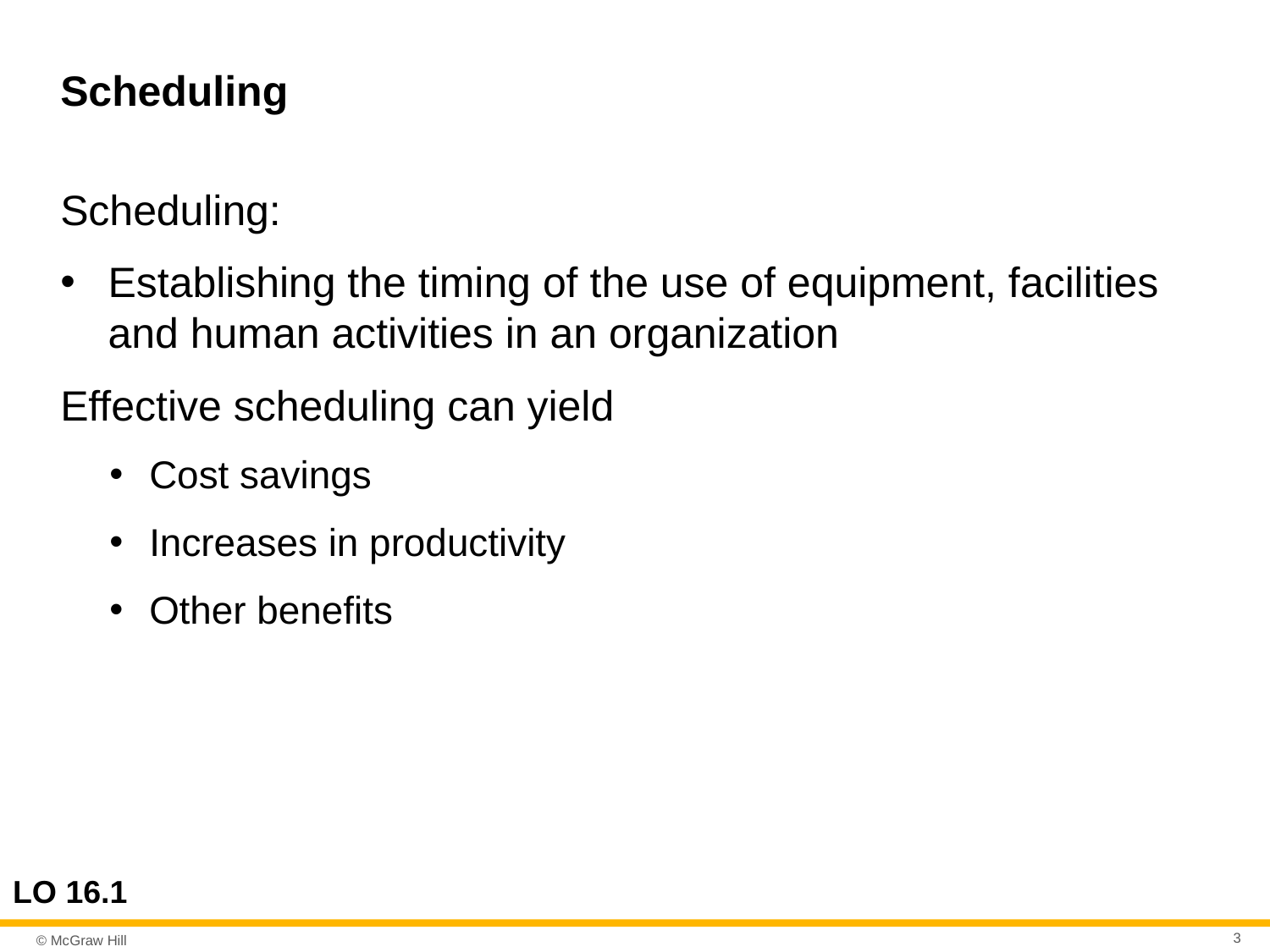

# Scheduling
Scheduling:
Establishing the timing of the use of equipment, facilities and human activities in an organization
Effective scheduling can yield
Cost savings
Increases in productivity
Other benefits
LO 16.1